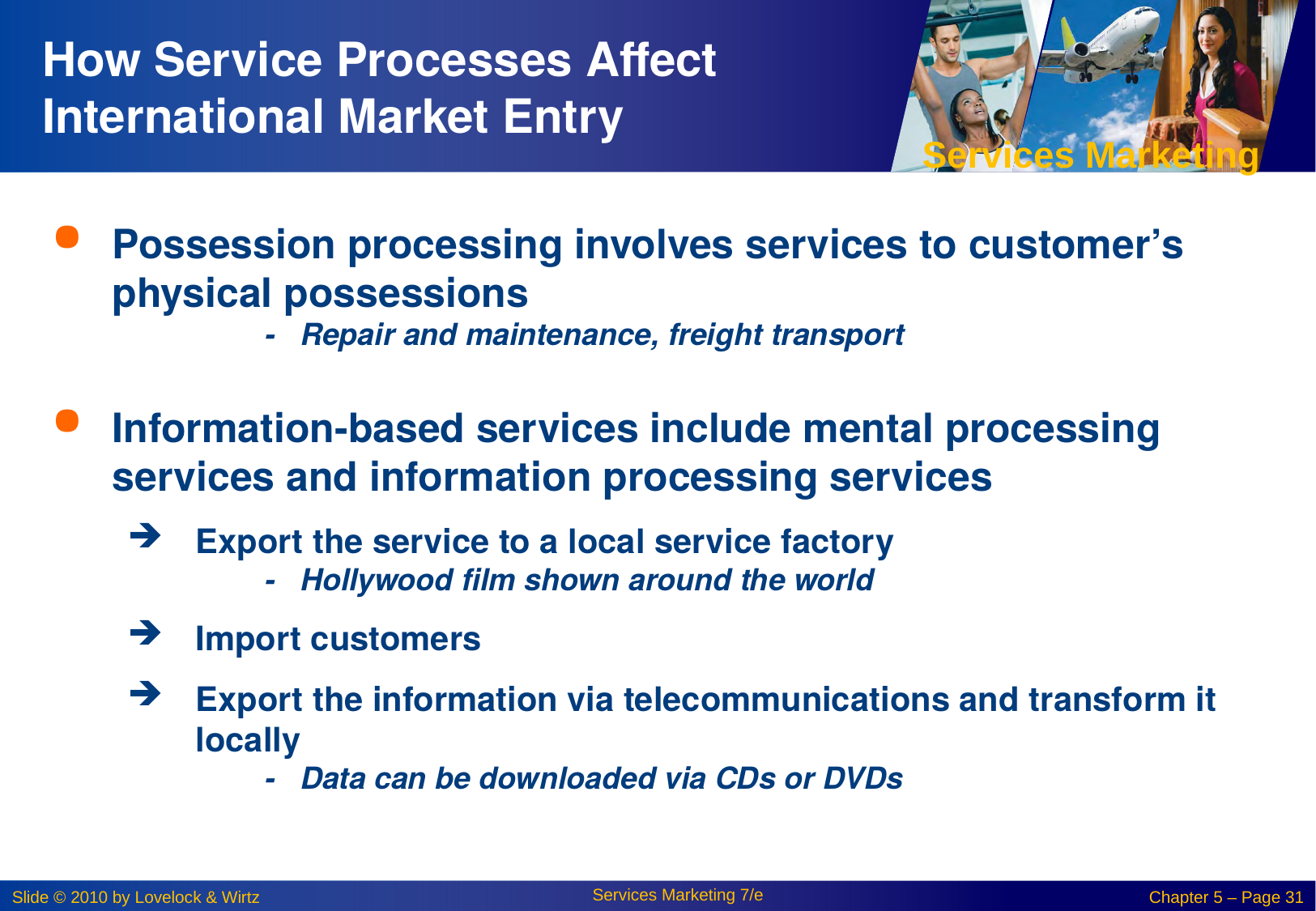

# How Service Processes Affect International Market Entry
Possession processing involves services to customer’s physical possessions
-   Repair and maintenance, freight transport
Information-based services include mental processing services and information processing services
Export the service to a local service factory
-   Hollywood film shown around the world
Import customers
Export the information via telecommunications and transform it locally
-   Data can be downloaded via CDs or DVDs